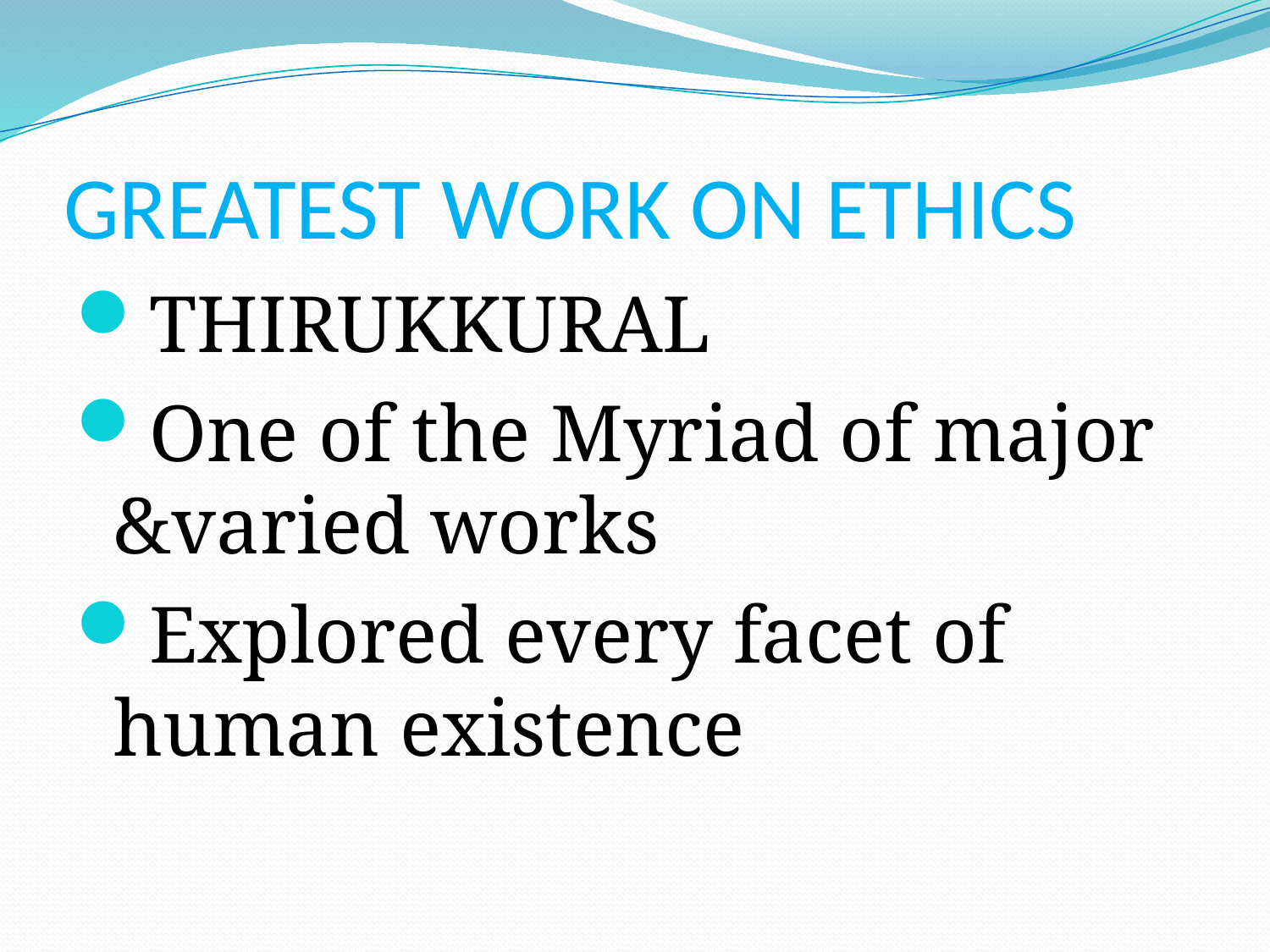

# GREATEST WORK ON ETHICS
THIRUKKURAL
One of the Myriad of major &varied works
Explored every facet of human existence